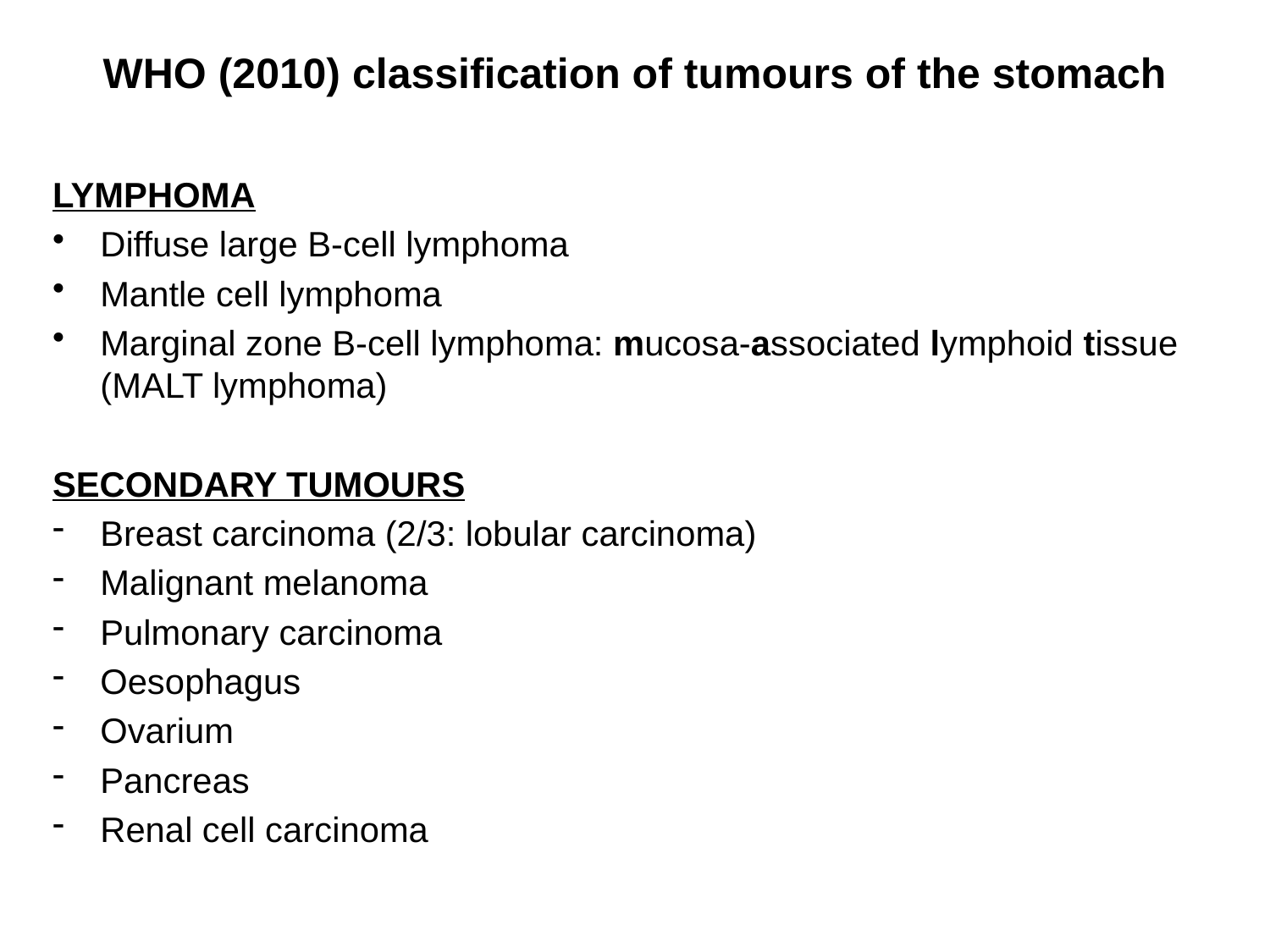

# WHO (2010) classification of tumours of the stomach
LYMPHOMA
Diffuse large B-cell lymphoma
Mantle cell lymphoma
Marginal zone B-cell lymphoma: mucosa-associated lymphoid tissue (MALT lymphoma)

SECONDARY TUMOURS
Breast carcinoma (2/3: lobular carcinoma)
Malignant melanoma
Pulmonary carcinoma
Oesophagus
Ovarium
Pancreas
Renal cell carcinoma